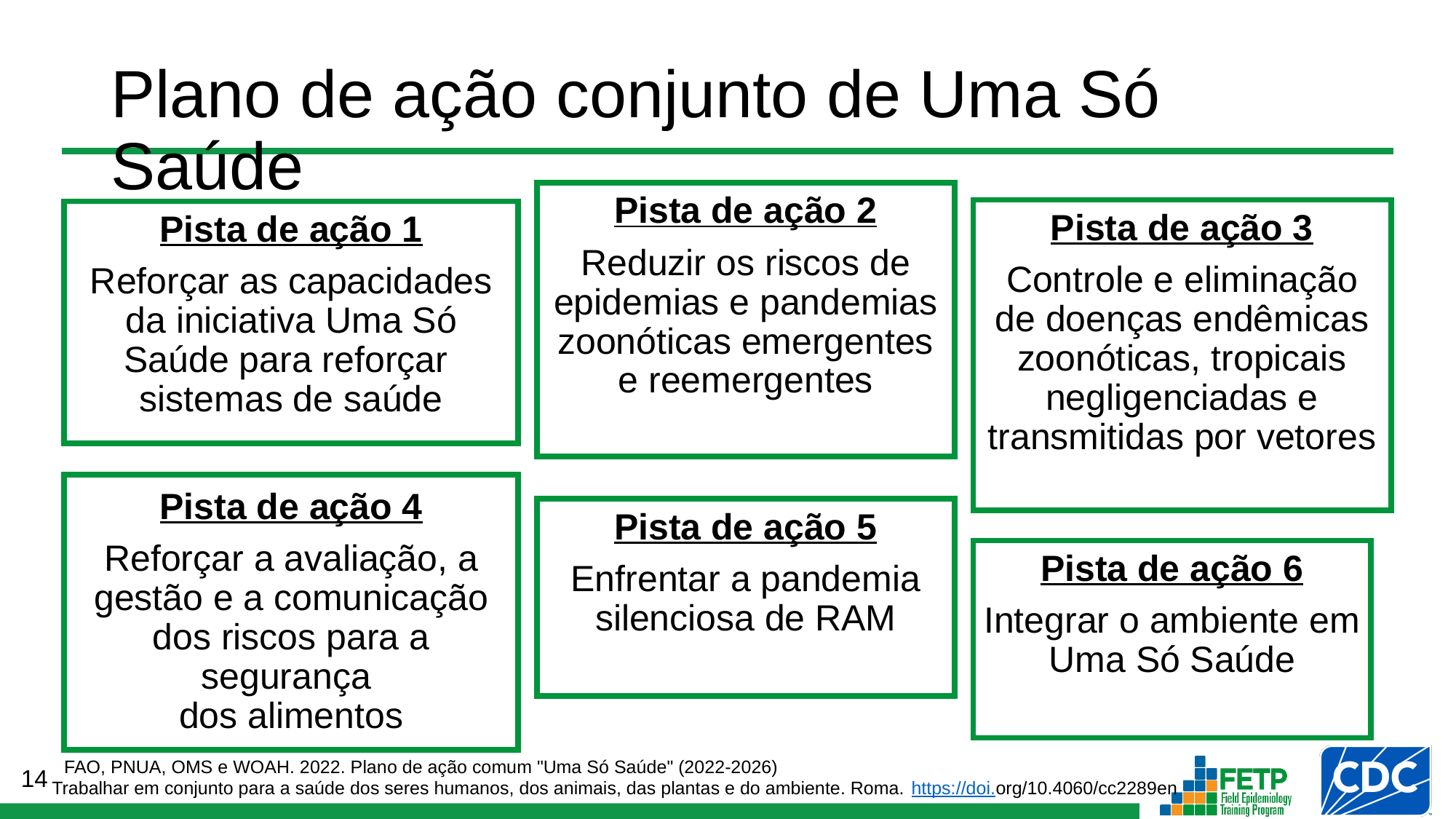

# Plano de ação conjunto de Uma Só Saúde
Pista de ação 2
Reduzir os riscos de epidemias e pandemias zoonóticas emergentes e reemergentes
Pista de ação 3
Controle e eliminação de doenças endêmicas zoonóticas, tropicais negligenciadas e transmitidas por vetores
Pista de ação 1
Reforçar as capacidades da iniciativa Uma Só Saúde para reforçar
sistemas de saúde
Pista de ação 4
Reforçar a avaliação, a gestão e a comunicação dos riscos para a segurança
dos alimentos
Pista de ação 5
Enfrentar a pandemia silenciosa de RAM

Pista de ação 6
Integrar o ambiente em Uma Só Saúde
FAO, PNUA, OMS e WOAH. 2022. Plano de ação comum "Uma Só Saúde" (2022-2026)
Trabalhar em conjunto para a saúde dos seres humanos, dos animais, das plantas e do ambiente. Roma. https://doi.org/10.4060/cc2289en